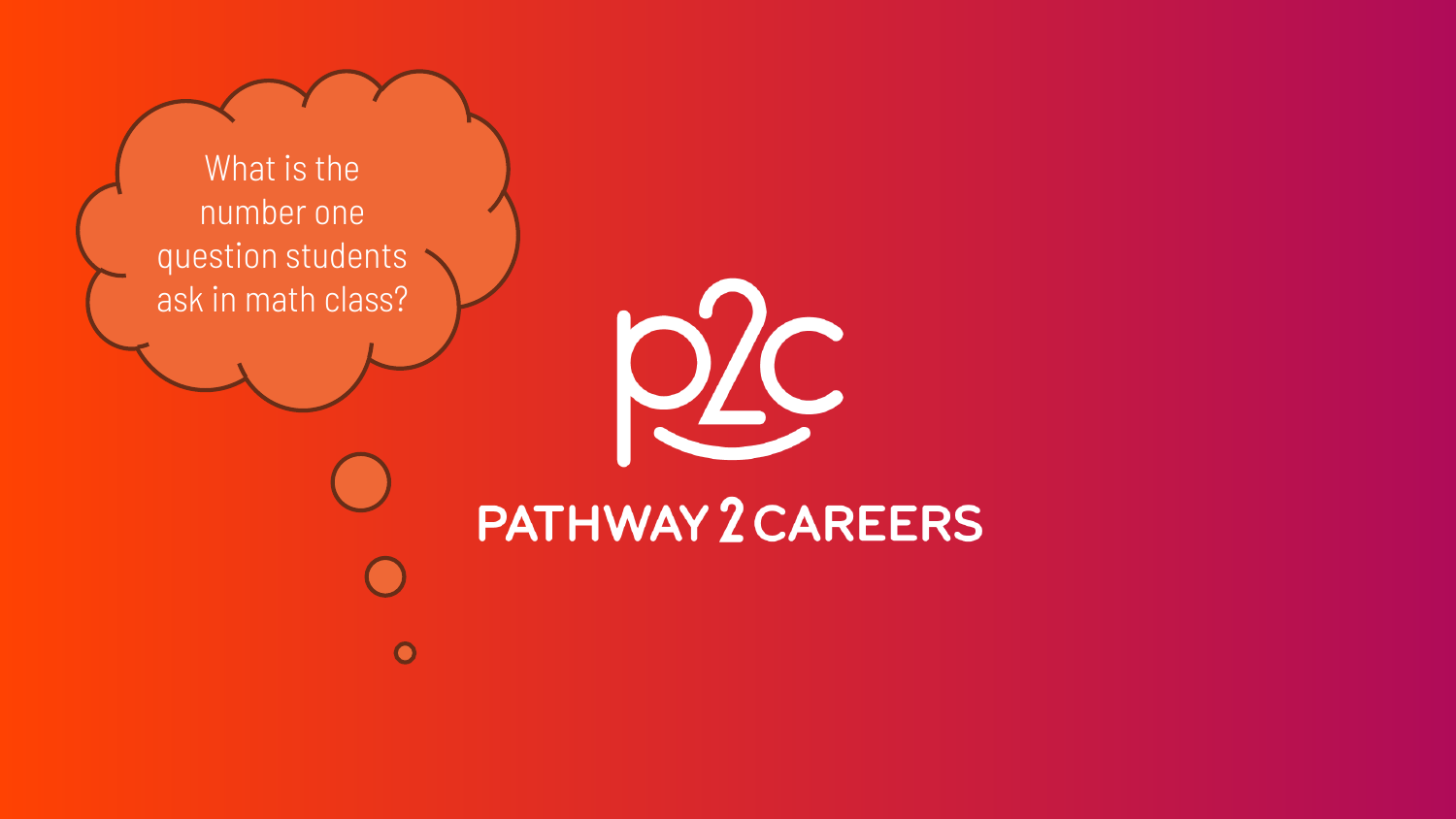

What is the number one question students ask in math class?